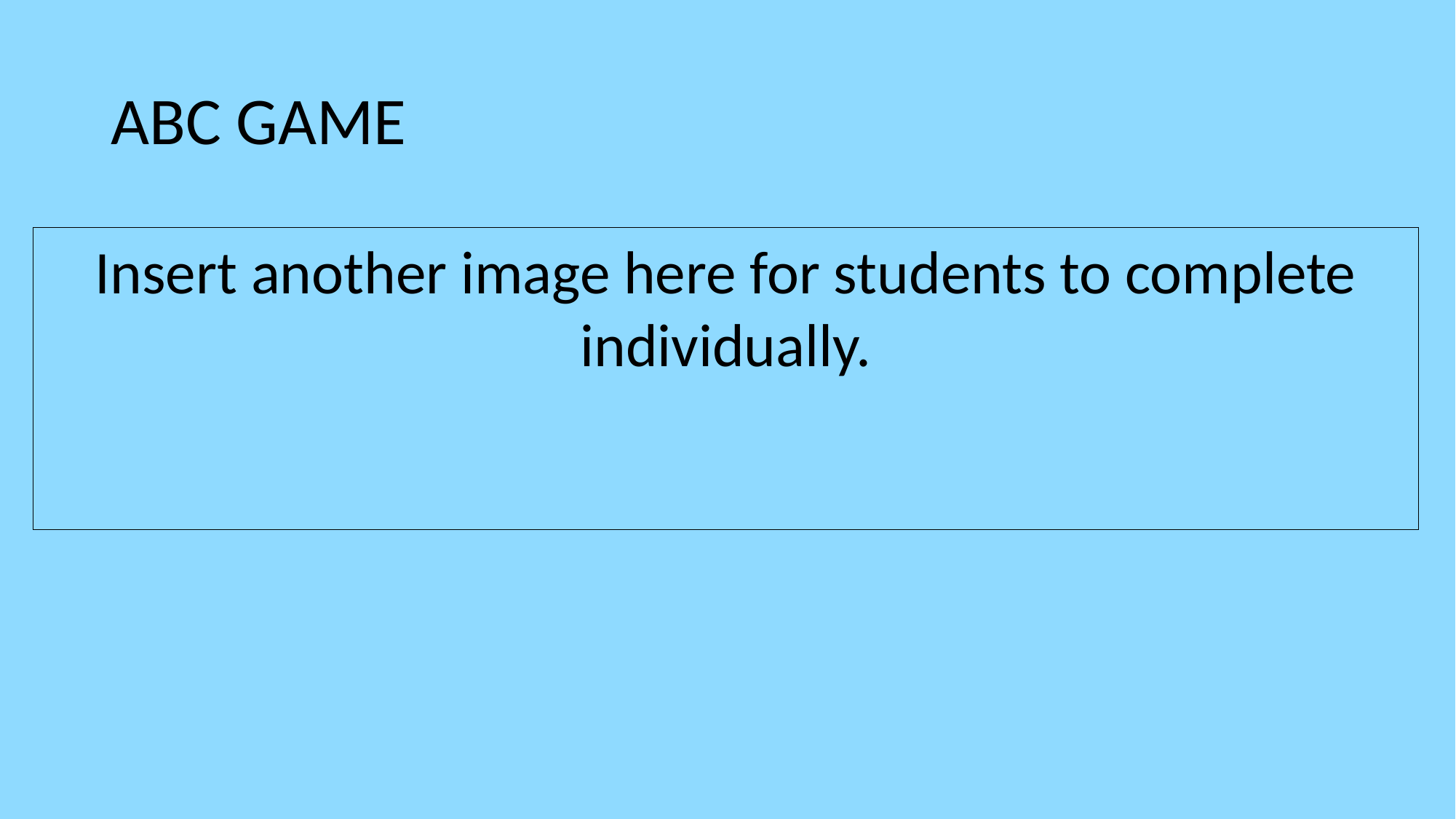

# ABC GAME
Insert another image here for students to complete individually.